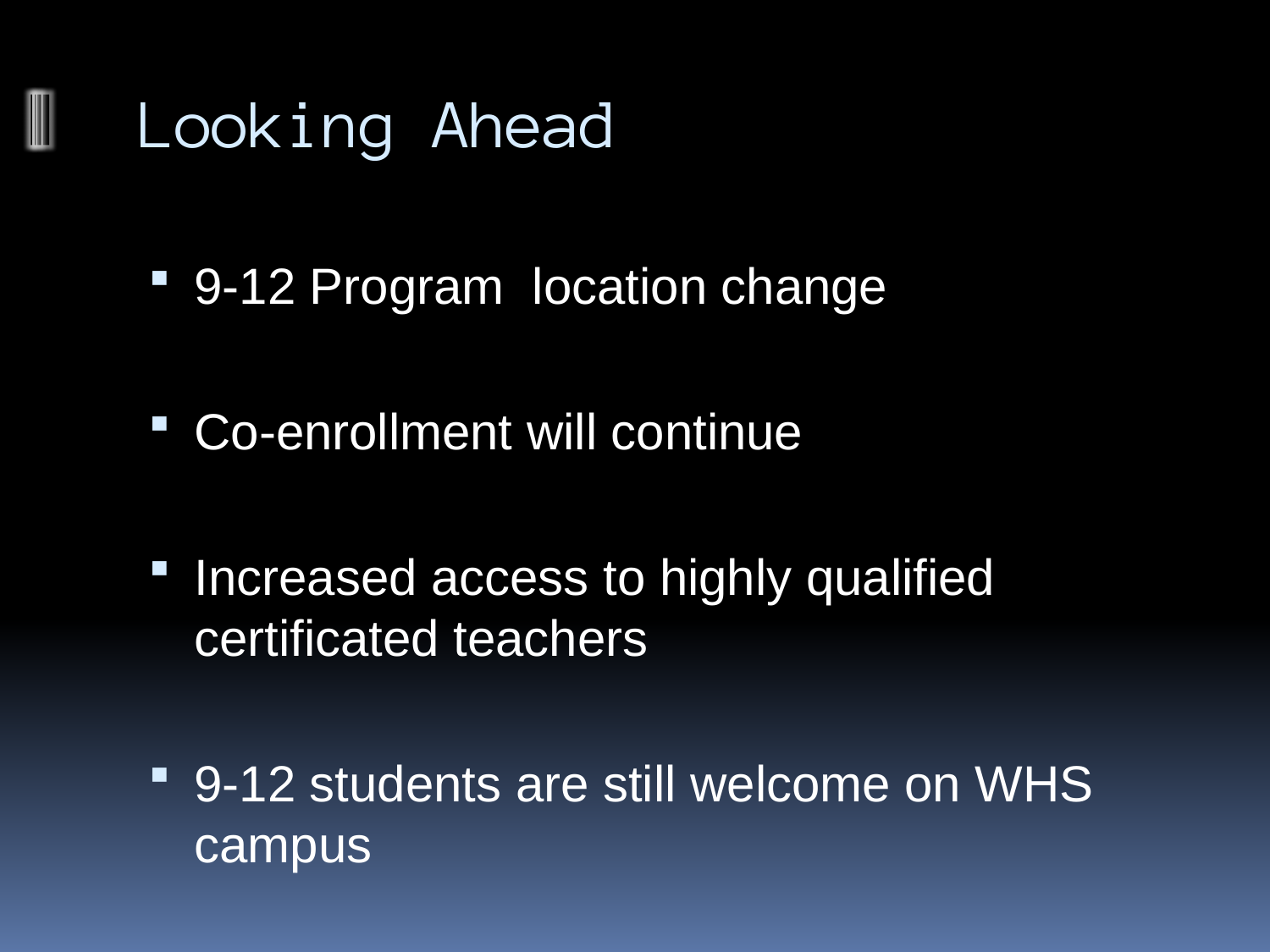

# Looking Ahead
9-12 Program  location change

Co-enrollment will continue

Increased access to highly qualified certificated teachers

9-12 students are still welcome on WHS campus